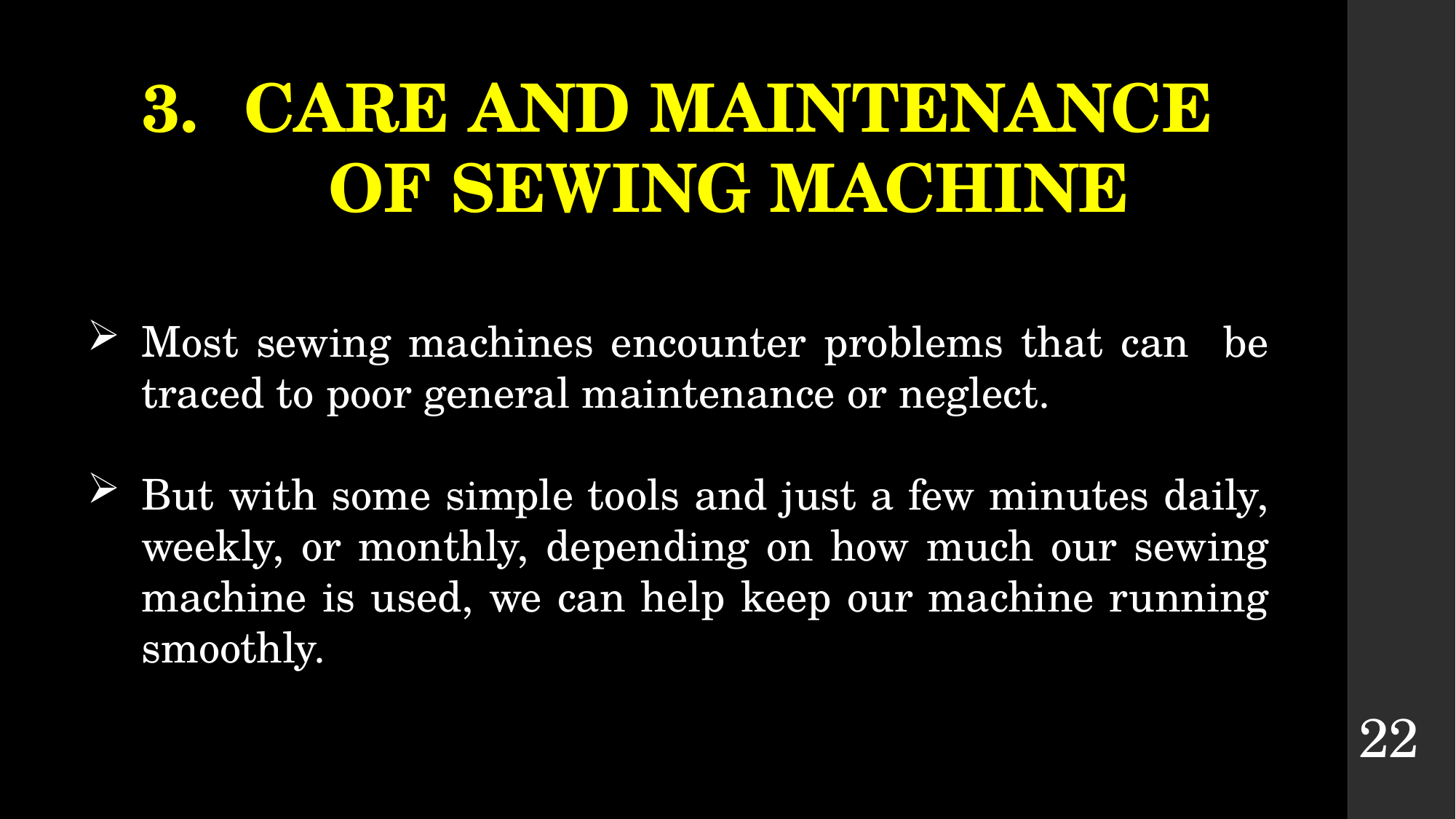

# CARE AND MAINTENANCE OF SEWING MACHINE
Most sewing machines encounter problems that can  be traced to poor general maintenance or neglect.

But with some simple tools and just a few minutes daily, weekly, or monthly, depending on how much our sewing machine is used, we can help keep our machine running smoothly.
22